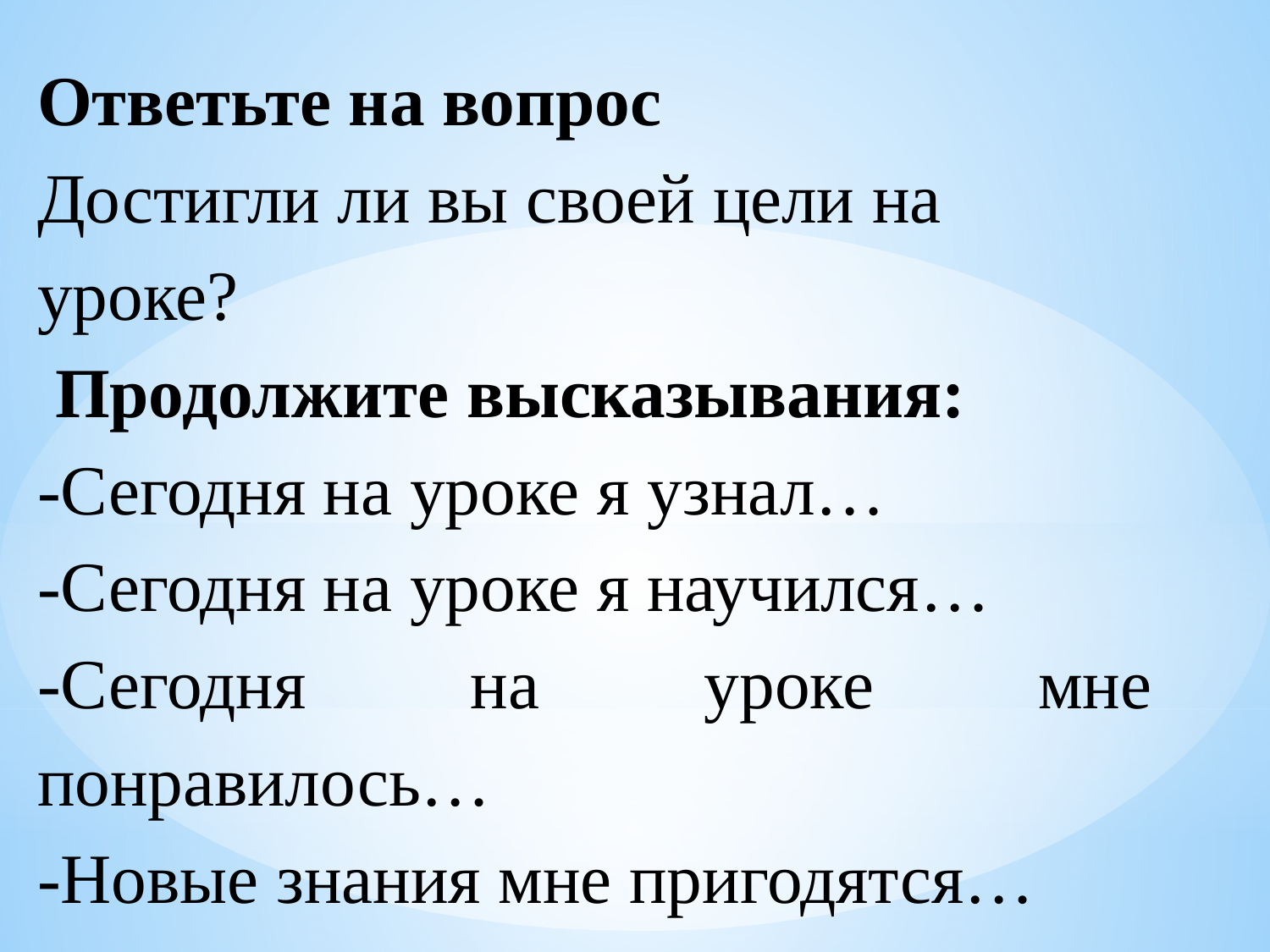

Ответьте на вопрос
Достигли ли вы своей цели на уроке?
 Продолжите высказывания:
-Сегодня на уроке я узнал…
-Сегодня на уроке я научился…
-Сегодня на уроке мне понравилось…
-Новые знания мне пригодятся…